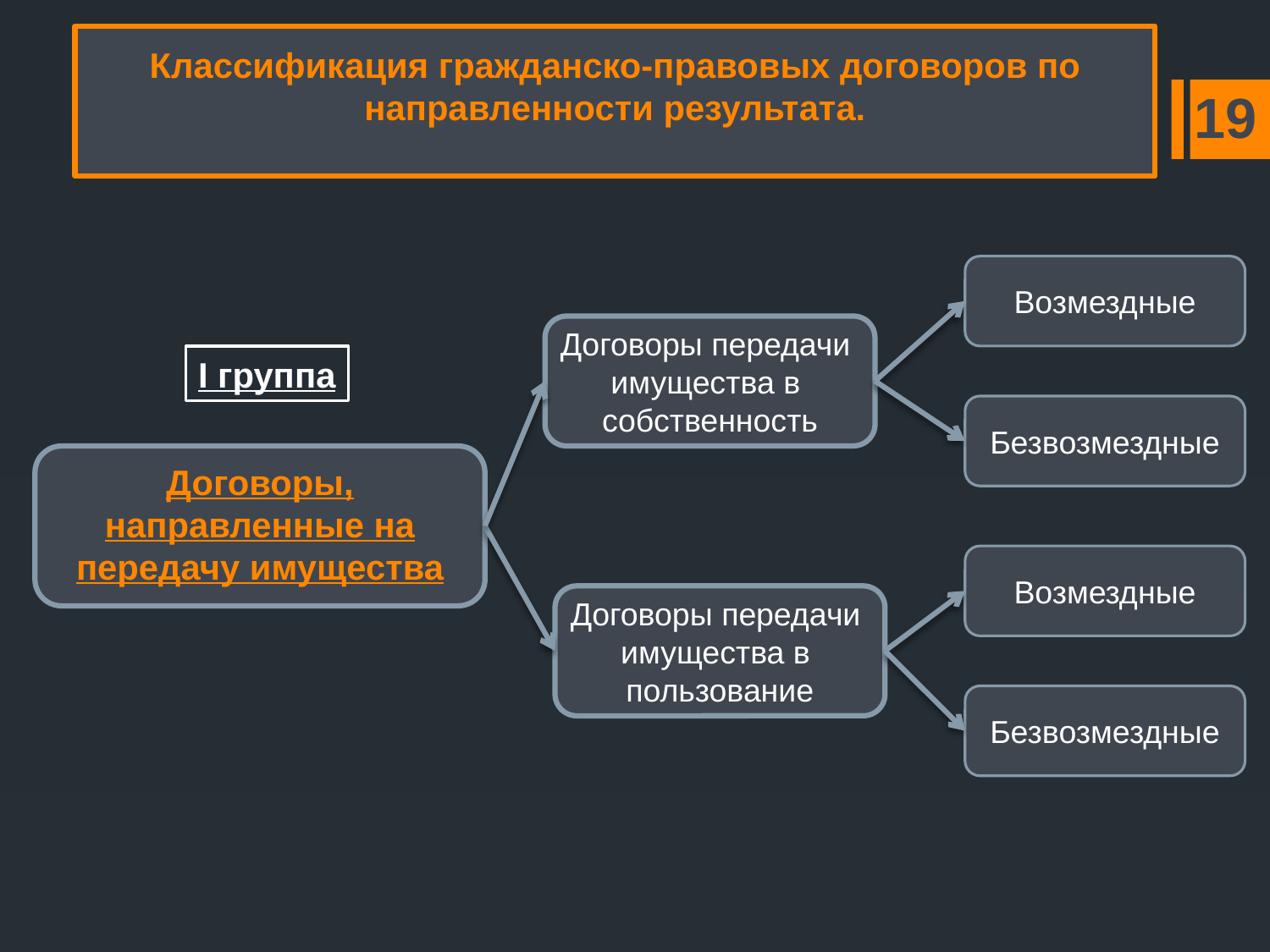

# Классификация гражданско-правовых договоров по направленности результата.

19
Возмездные
Договоры передачи
имущества в
собственность
I группа
Безвозмездные
Договоры, направленные на передачу имущества
Возмездные
Договоры передачи
имущества в
пользование
Безвозмездные